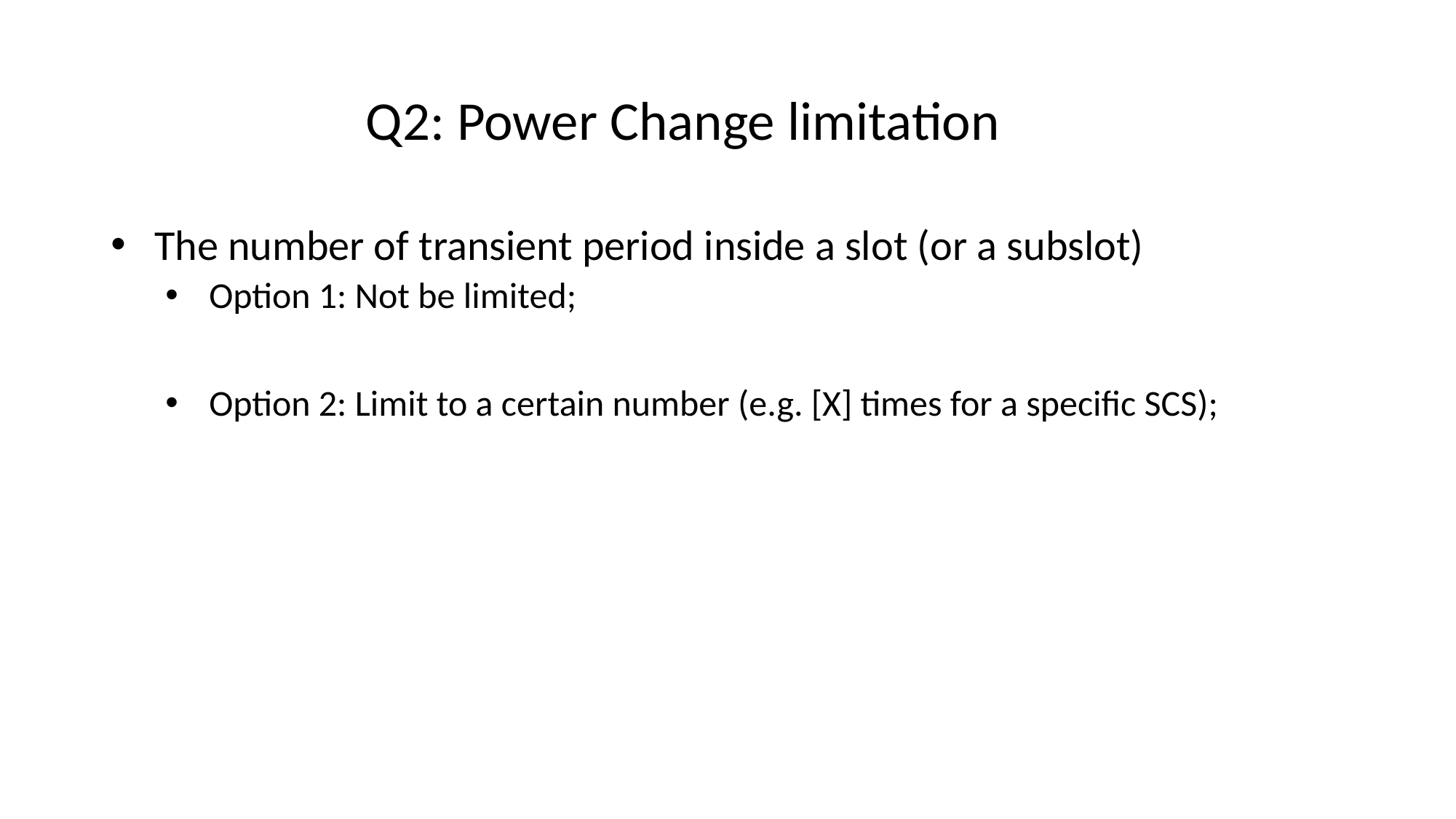

# Q2: Power Change limitation
The number of transient period inside a slot (or a subslot)
Option 1: Not be limited;

Option 2: Limit to a certain number (e.g. [X] times for a specific SCS);